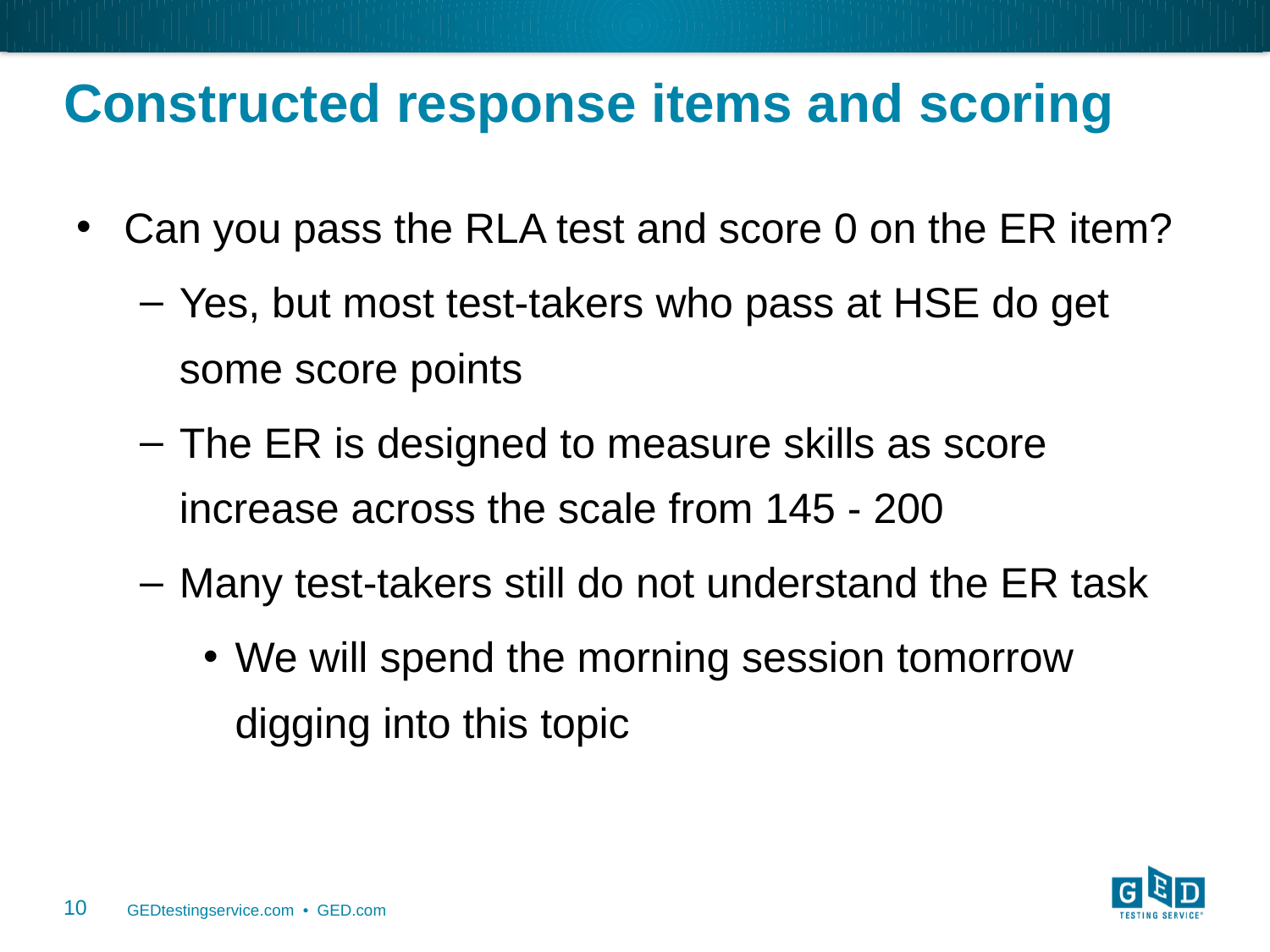

# Constructed response items and scoring
Can you pass the RLA test and score 0 on the ER item?
Yes, but most test-takers who pass at HSE do get some score points
The ER is designed to measure skills as score increase across the scale from 145 - 200
Many test-takers still do not understand the ER task
We will spend the morning session tomorrow digging into this topic

10